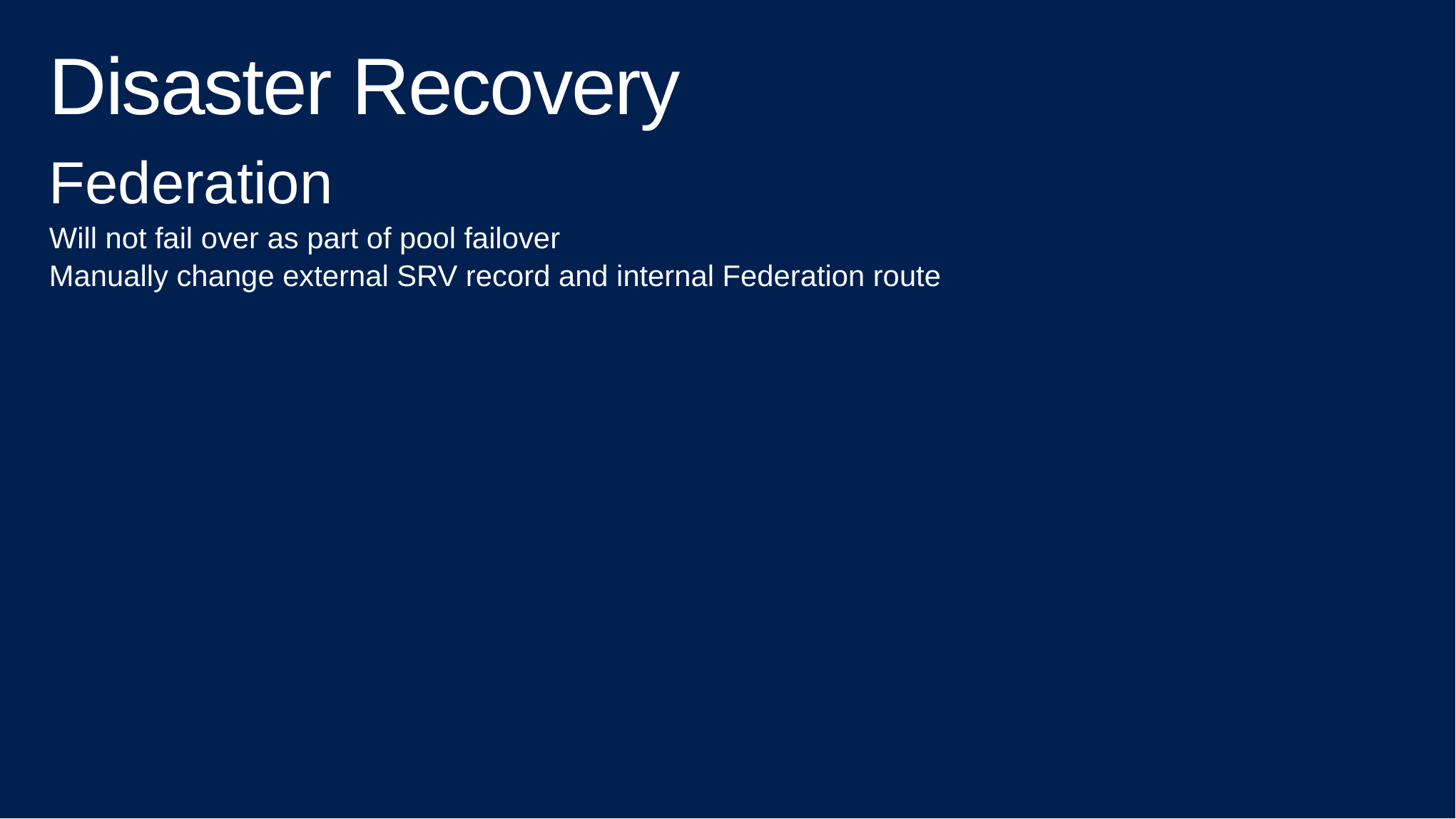

# Disaster Recovery
Federation
Will not fail over as part of pool failover
Manually change external SRV record and internal Federation route